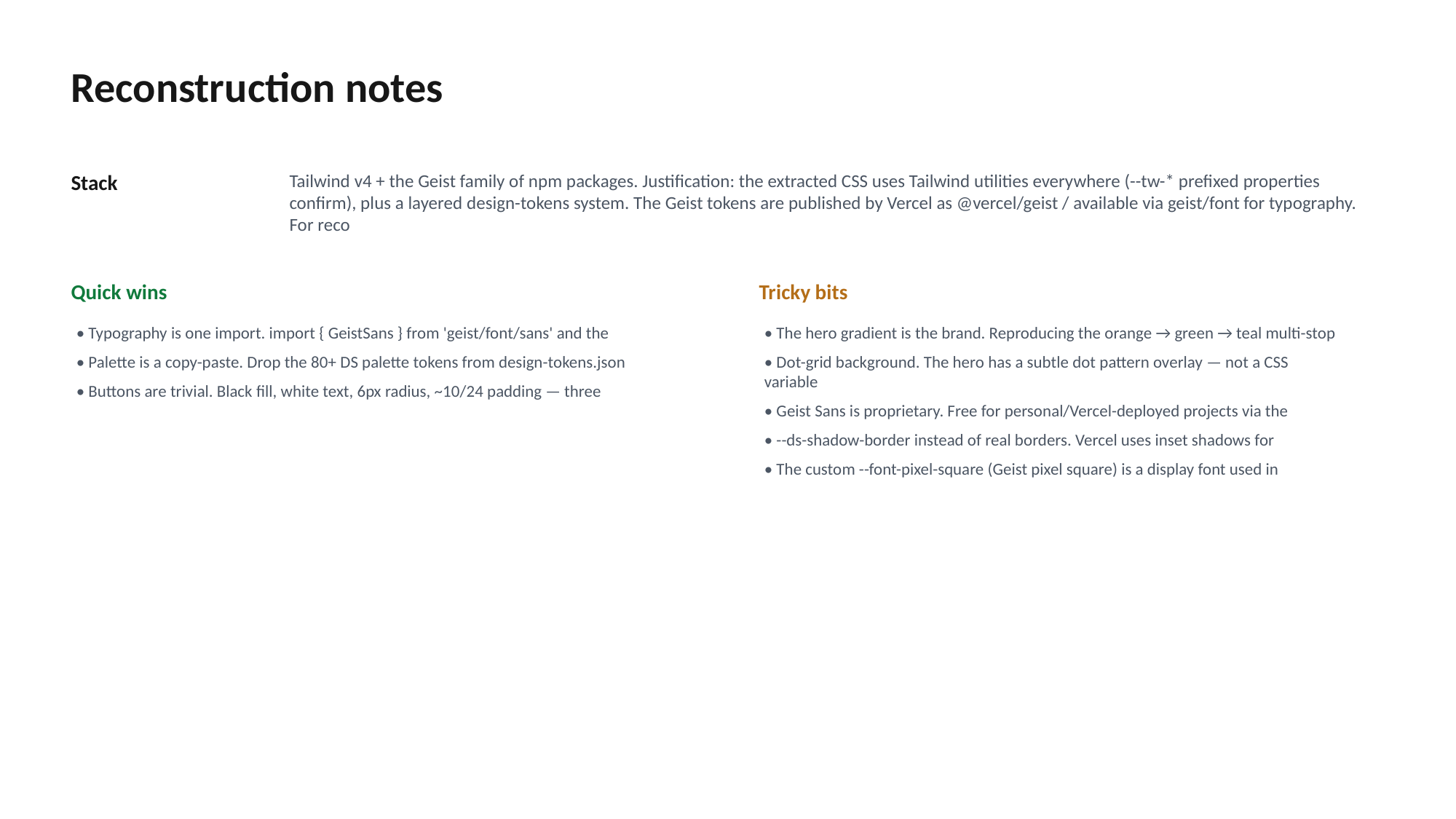

Reconstruction notes
Stack
Tailwind v4 + the Geist family of npm packages. Justification: the extracted CSS uses Tailwind utilities everywhere (--tw-* prefixed properties confirm), plus a layered design-tokens system. The Geist tokens are published by Vercel as @vercel/geist / available via geist/font for typography. For reco
Quick wins
Tricky bits
• Typography is one import. import { GeistSans } from 'geist/font/sans' and the
• Palette is a copy-paste. Drop the 80+ DS palette tokens from design-tokens.json
• Buttons are trivial. Black fill, white text, 6px radius, ~10/24 padding — three
• The hero gradient is the brand. Reproducing the orange → green → teal multi-stop
• Dot-grid background. The hero has a subtle dot pattern overlay — not a CSS variable
• Geist Sans is proprietary. Free for personal/Vercel-deployed projects via the
• --ds-shadow-border instead of real borders. Vercel uses inset shadows for
• The custom --font-pixel-square (Geist pixel square) is a display font used in